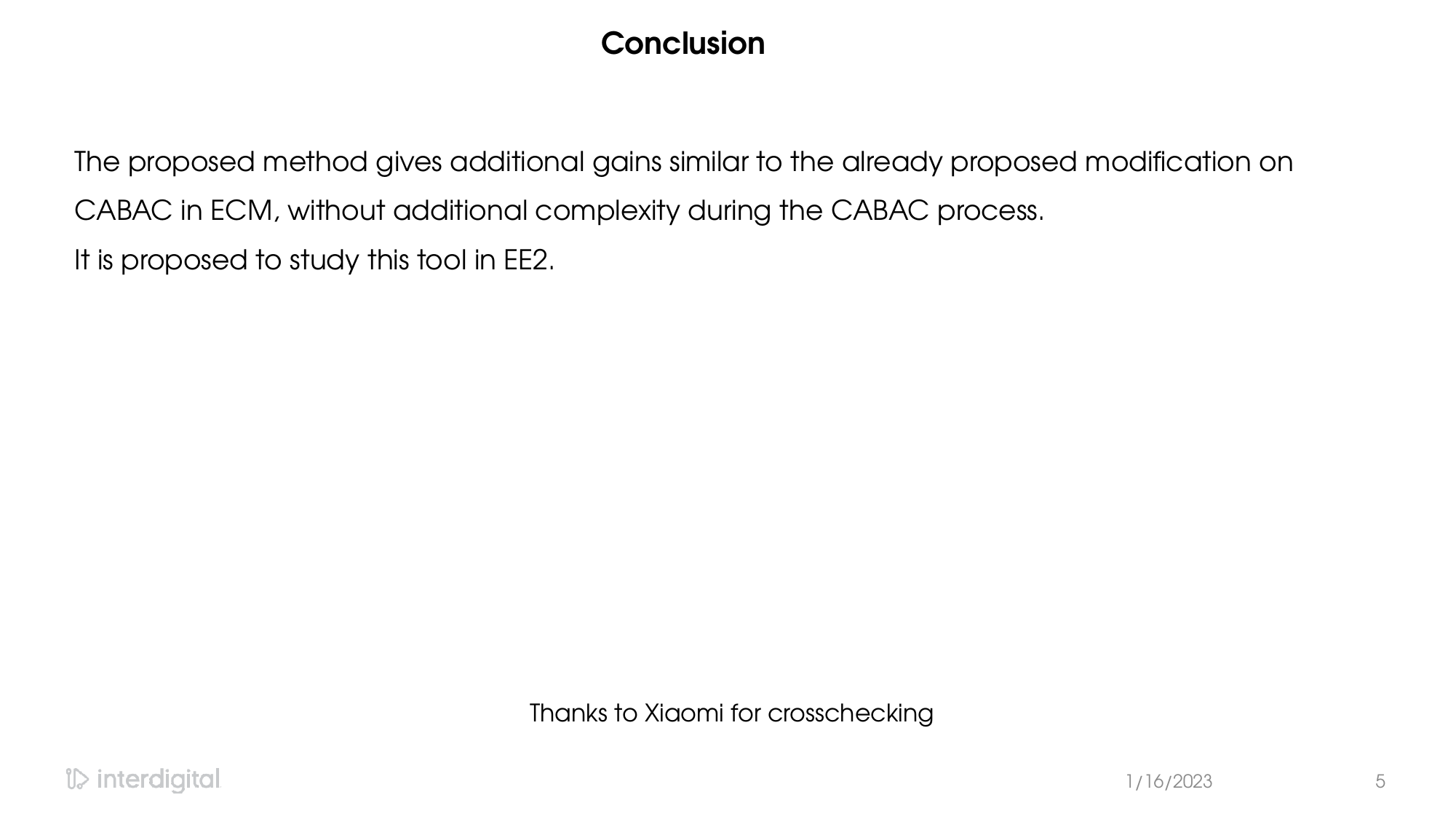

Conclusion
The proposed method gives additional gains similar to the already proposed modification on CABAC in ECM, without additional complexity during the CABAC process.
It is proposed to study this tool in EE2.
Thanks to Xiaomi for crosschecking

1/16/2023
5